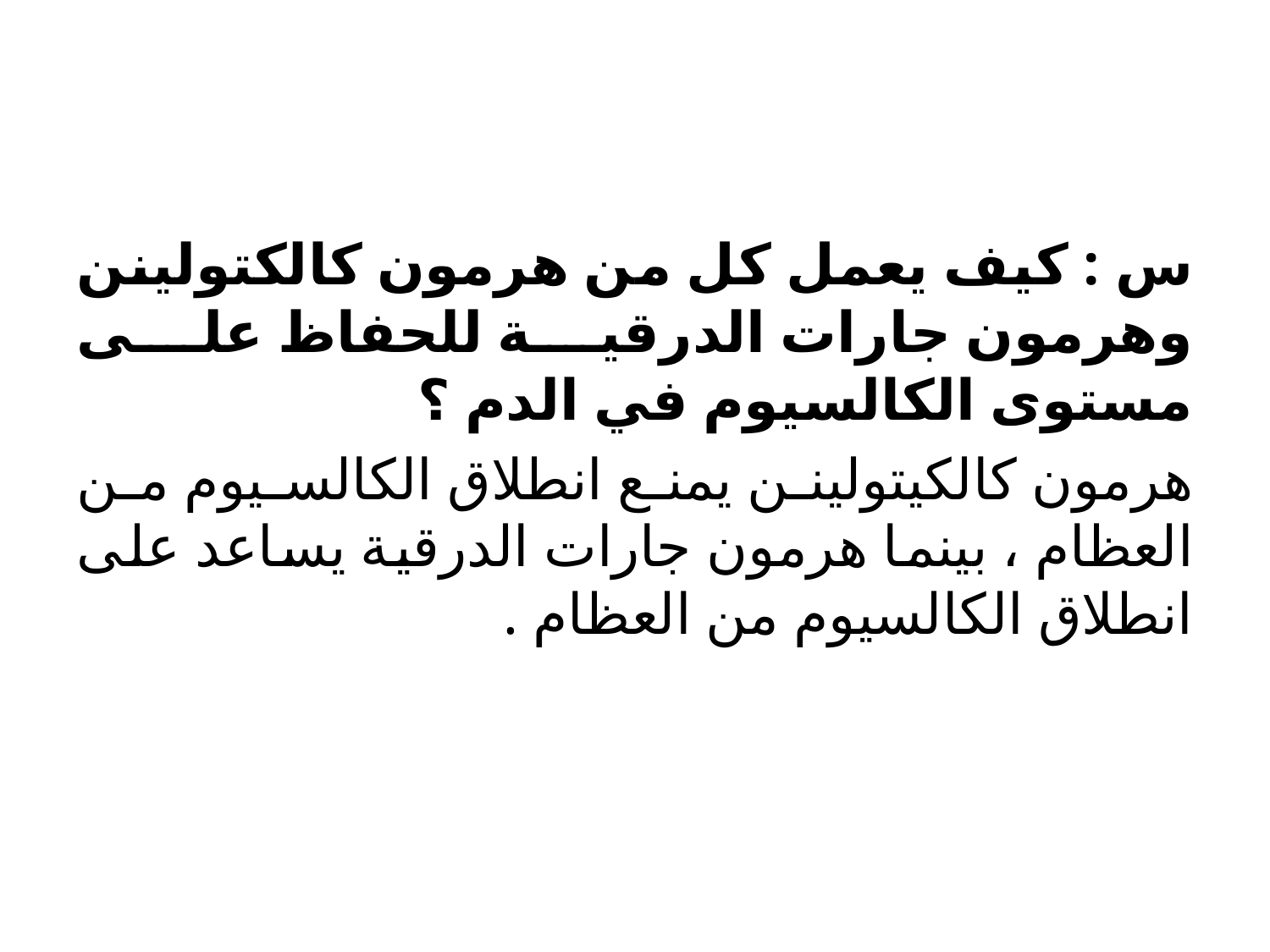

#
س : كيف يعمل كل من هرمون كالكتولينن وهرمون جارات الدرقية للحفاظ على مستوى الكالسيوم في الدم ؟
هرمون كالكيتولينن يمنع انطلاق الكالسيوم من العظام ، بينما هرمون جارات الدرقية يساعد على انطلاق الكالسيوم من العظام .